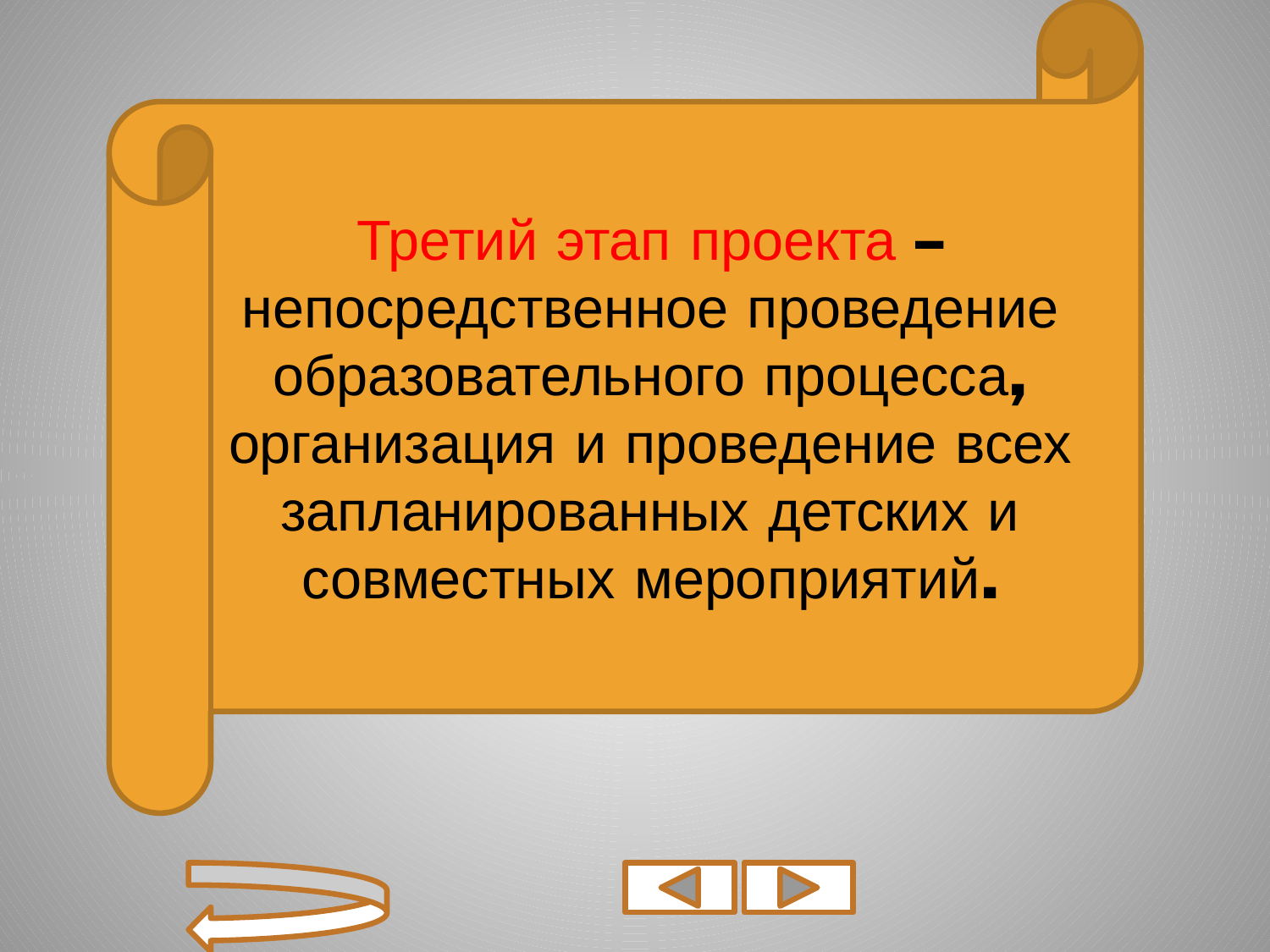

Третий этап проекта – непосредственное проведение образовательного процесса, организация и проведение всех запланированных детских и совместных мероприятий.